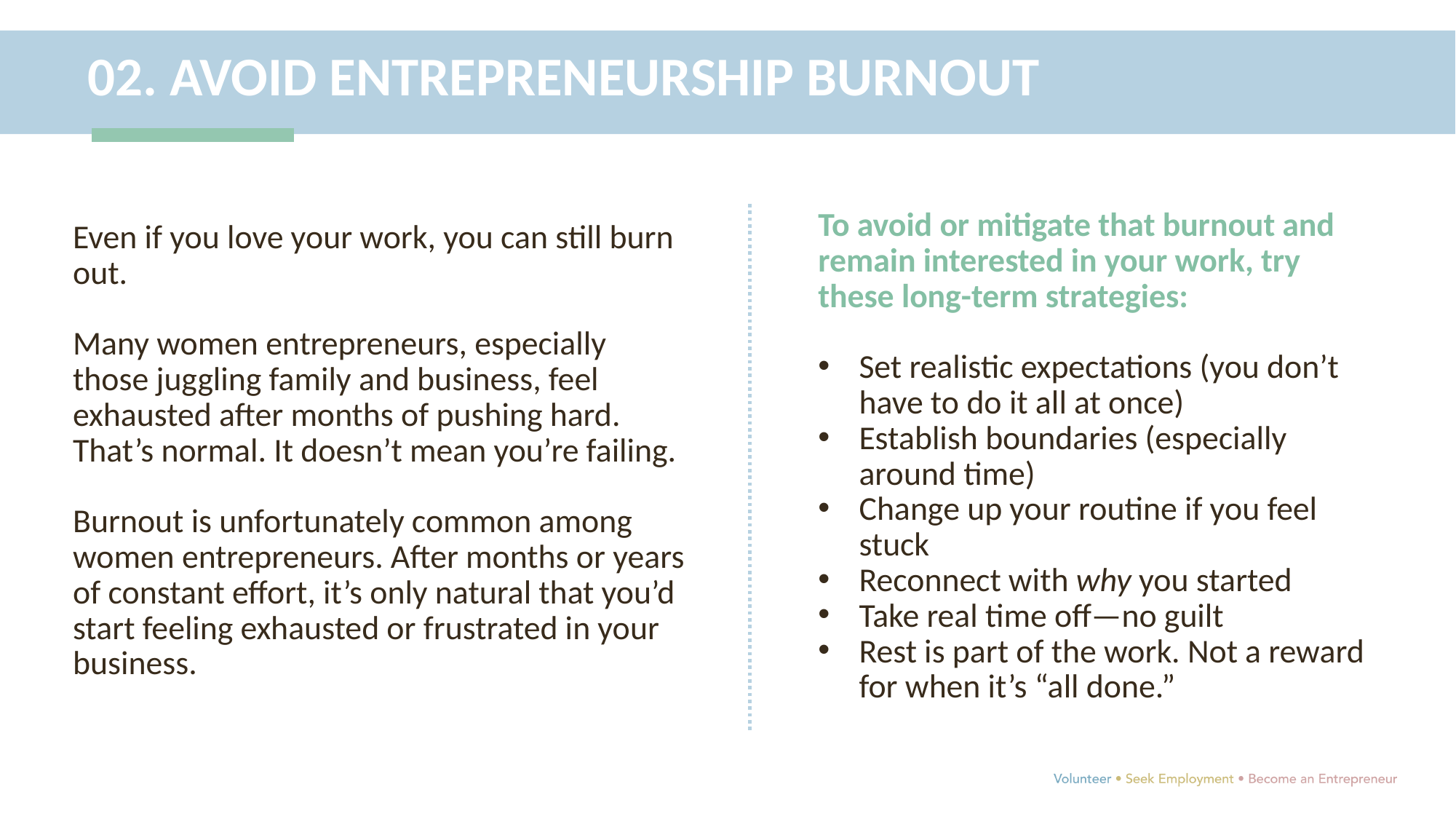

02. AVOID ENTREPRENEURSHIP BURNOUT

To avoid or mitigate that burnout and remain interested in your work, try these long-term strategies:

Set realistic expectations (you don’t have to do it all at once)
Establish boundaries (especially around time)
Change up your routine if you feel stuck
Reconnect with why you started
Take real time off—no guilt
Rest is part of the work. Not a reward for when it’s “all done.”

Even if you love your work, you can still burn out.

Many women entrepreneurs, especially those juggling family and business, feel exhausted after months of pushing hard. That’s normal. It doesn’t mean you’re failing.

Burnout is unfortunately common among women entrepreneurs. After months or years of constant effort, it’s only natural that you’d start feeling exhausted or frustrated in your business.